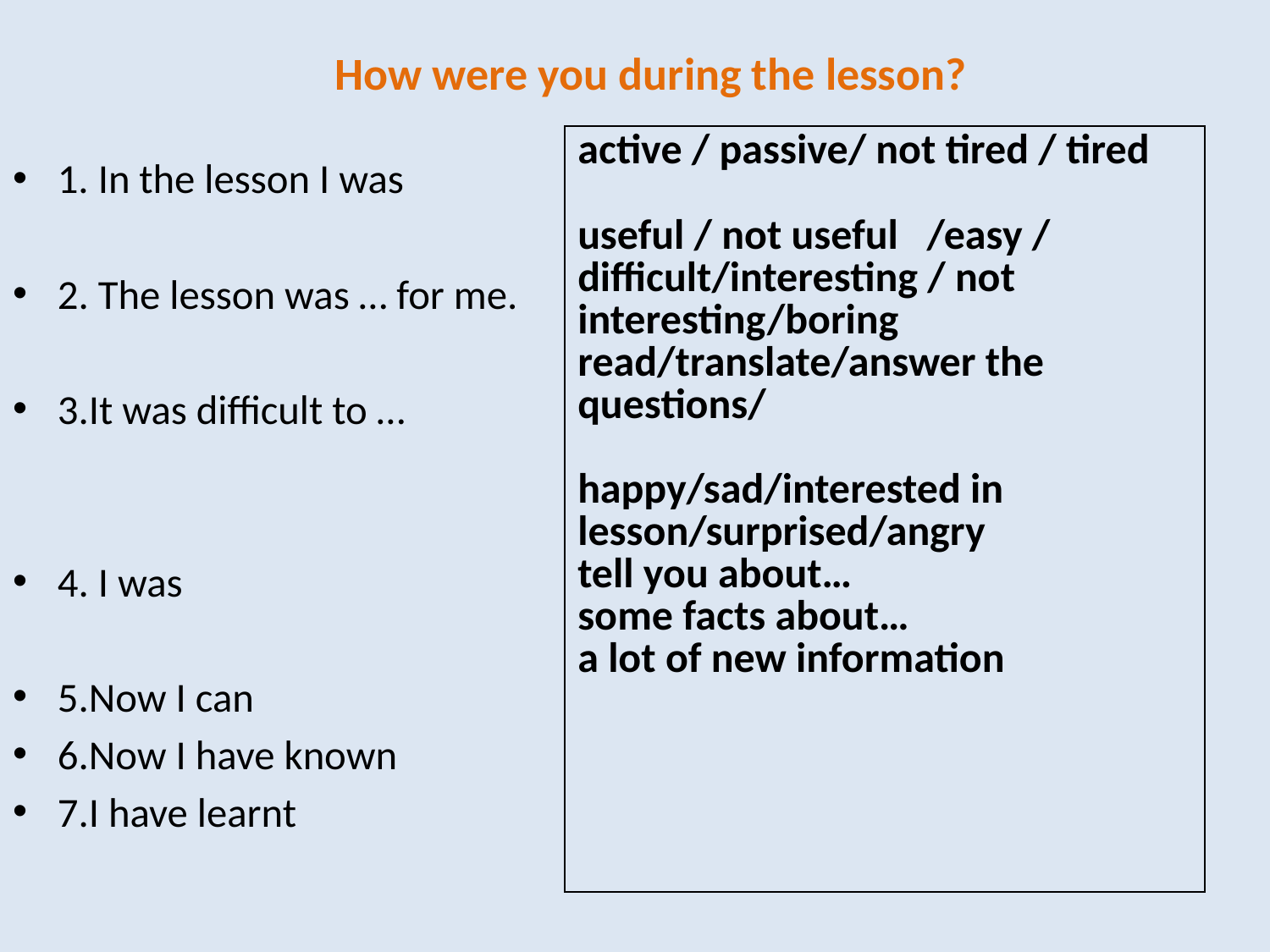

# How were you during the lesson?
| active / passive/ not tired / tired useful / not useful /easy / difficult/interesting / not interesting/boring read/translate/answer the questions/ happy/sad/interested in lesson/surprised/angry tell you about… some facts about… a lot of new information |
| --- |
1. In the lesson I was

2. The lesson was … for me.

3.It was difficult to …

4. I was

5.Now I can
6.Now I have known
7.I have learnt